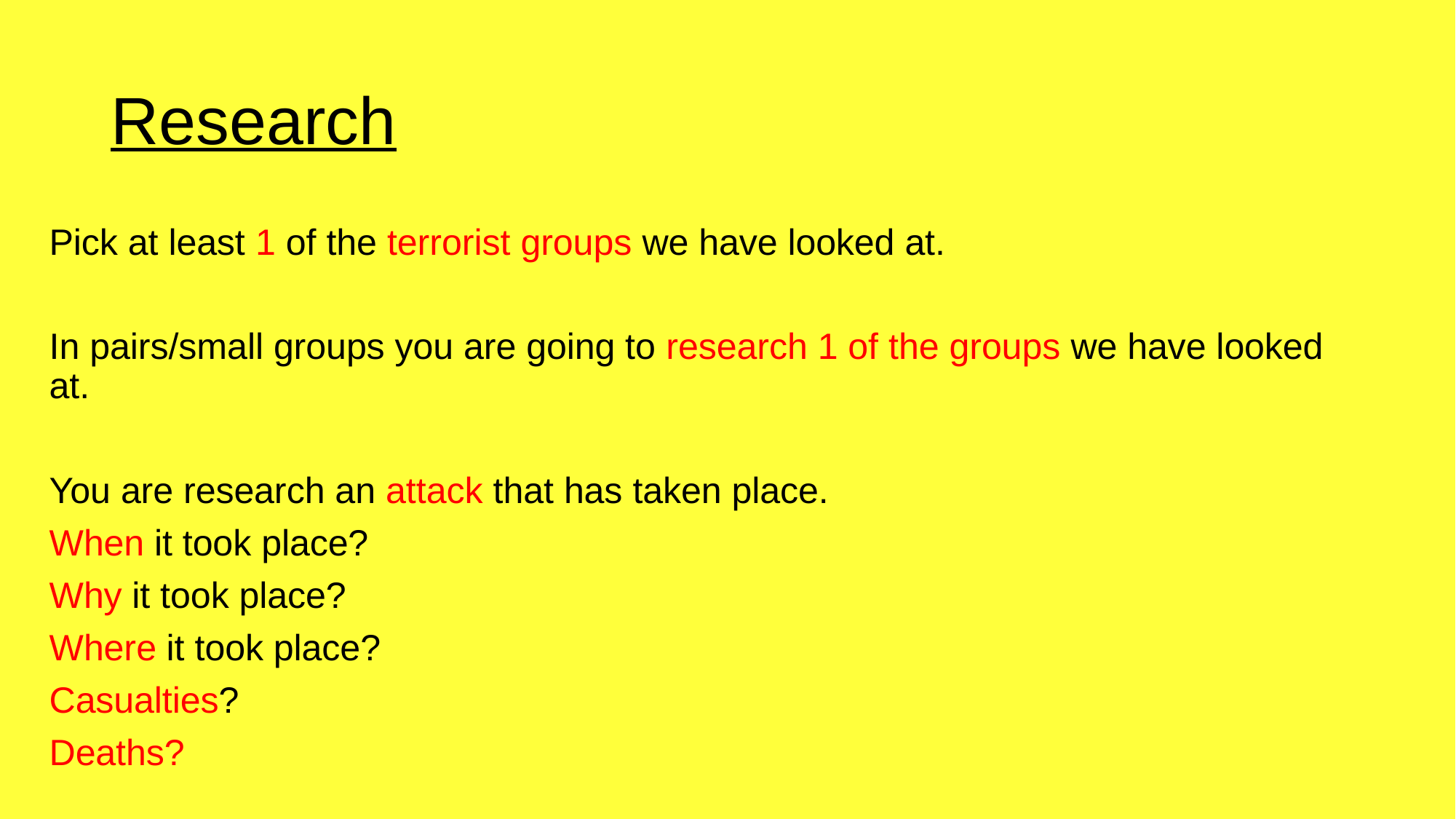

# Research
Pick at least 1 of the terrorist groups we have looked at.

In pairs/small groups you are going to research 1 of the groups we have looked at.

You are research an attack that has taken place.
When it took place?
Why it took place?
Where it took place?
Casualties?
Deaths?